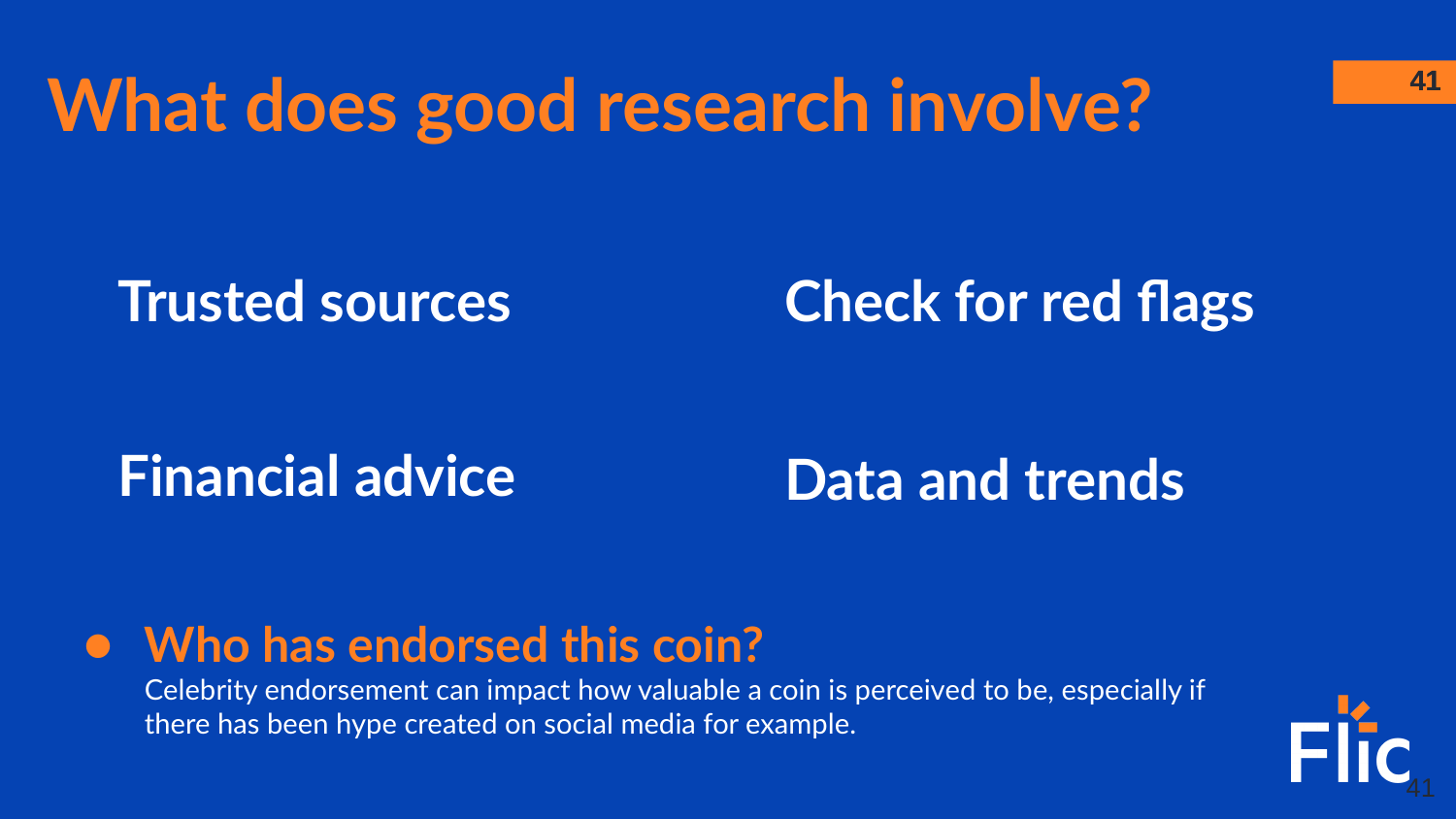

# What does good research involve?
41
41
Trusted sources
Check for red flags
Financial advice
Data and trends
Who has endorsed this coin?
Celebrity endorsement can impact how valuable a coin is perceived to be, especially if there has been hype created on social media for example.
41